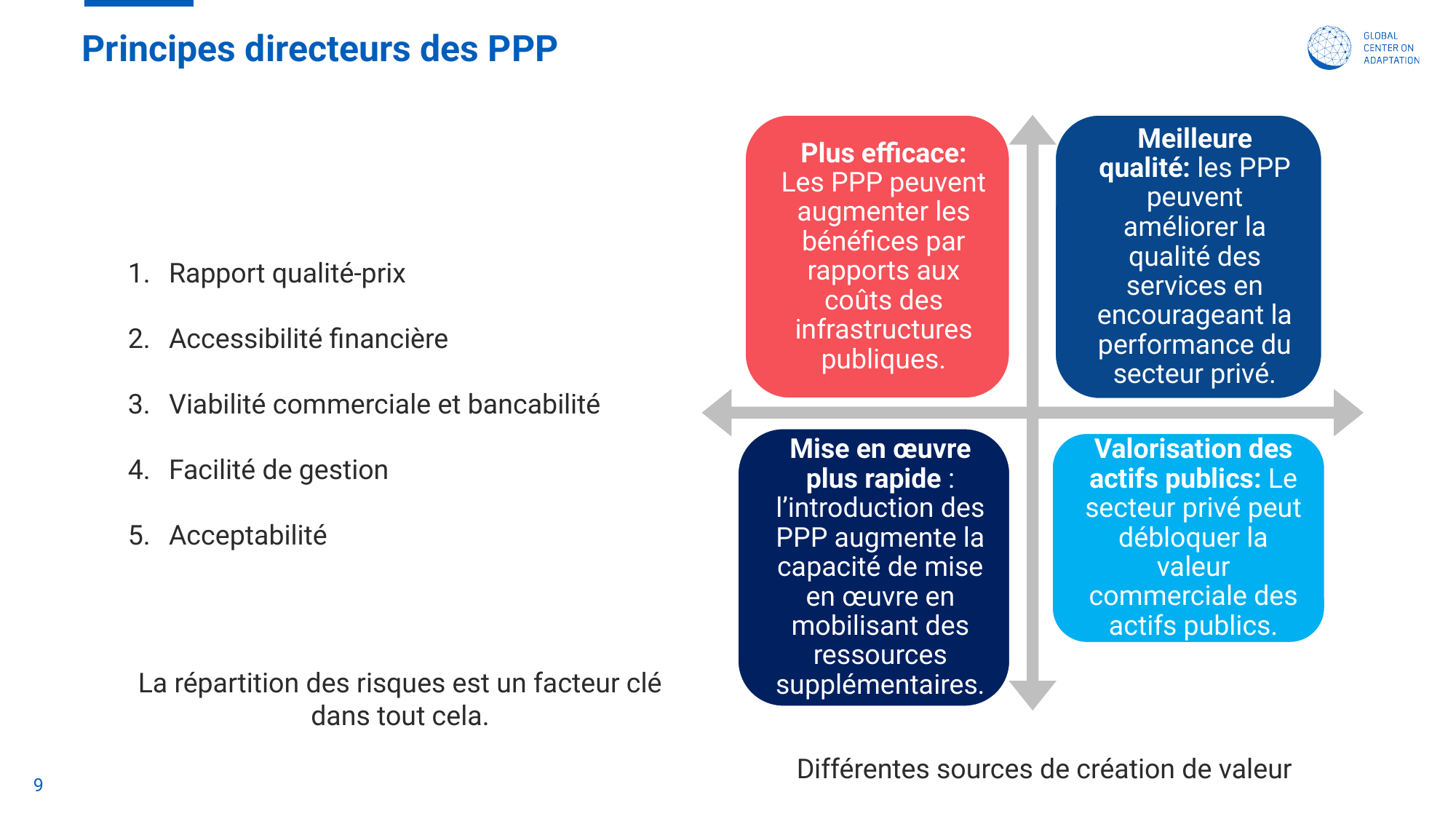

# Principes directeurs des PPP
Plus efficace: Les PPP peuvent augmenter les bénéfices par rapports aux coûts des infrastructures publiques.
Meilleure qualité: les PPP peuvent améliorer la qualité des services en encourageant la performance du secteur privé.
Mise en œuvre plus rapide : l’introduction des PPP augmente la capacité de mise en œuvre en mobilisant des ressources supplémentaires.
Valorisation des actifs publics: Le secteur privé peut débloquer la valeur commerciale des actifs publics.
Rapport qualité-prix

Accessibilité financière

Viabilité commerciale et bancabilité

Facilité de gestion

Acceptabilité
La répartition des risques est un facteur clé dans tout cela.
Différentes sources de création de valeur